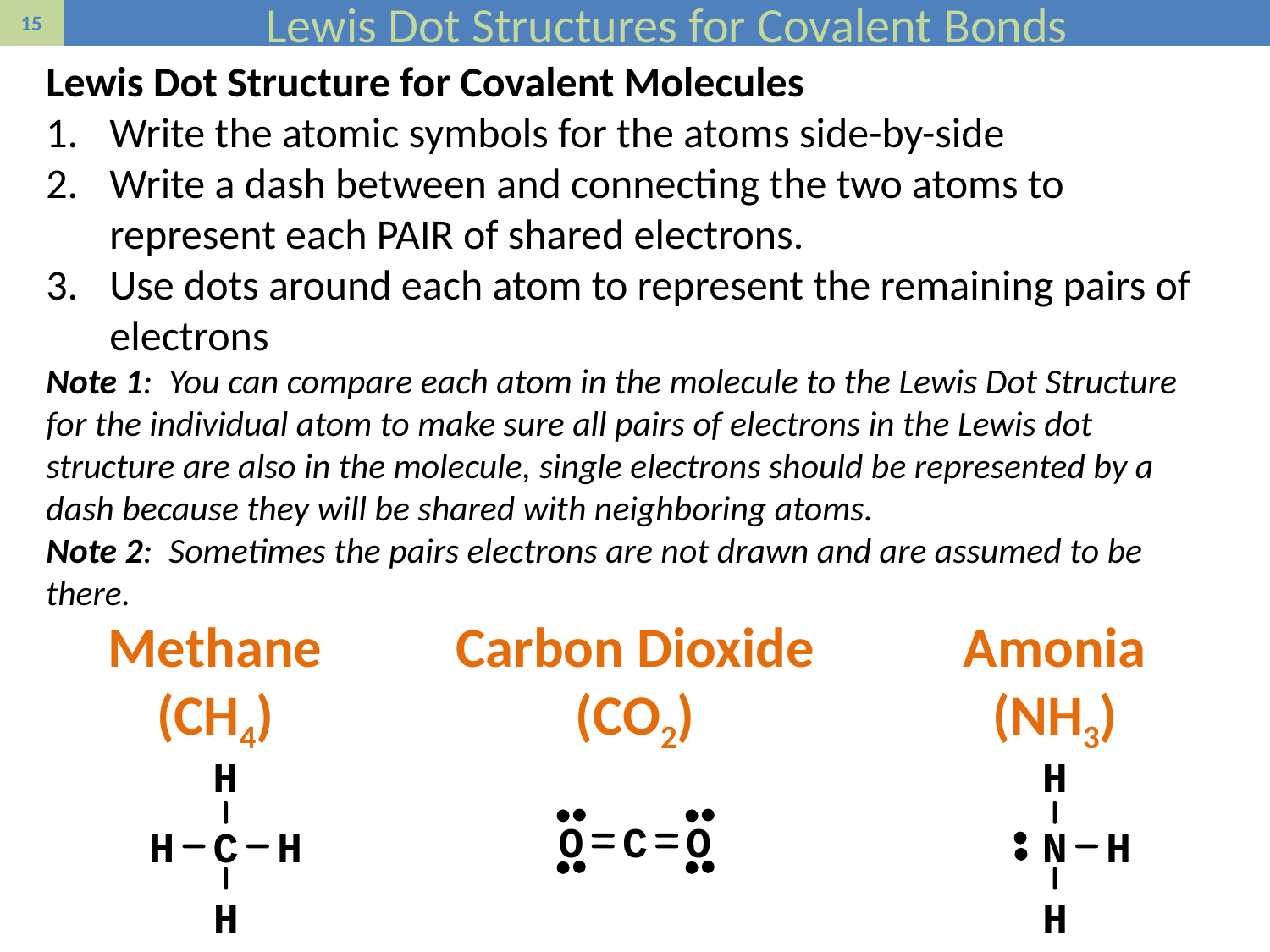

# Lewis Dot Structures for Covalent Bonds
Lewis Dot Structure for Covalent Molecules
Write the atomic symbols for the atoms side-by-side
Write a dash between and connecting the two atoms to represent each PAIR of shared electrons.
Use dots around each atom to represent the remaining pairs of  electrons
Note 1:  You can compare each atom in the molecule to the Lewis Dot Structure for the individual atom to make sure all pairs of electrons in the Lewis dot structure are also in the molecule, single electrons should be represented by a dash because they will be shared with neighboring atoms.
Note 2:  Sometimes the pairs electrons are not drawn and are assumed to be there.
Methane
(CH4)
Carbon Dioxide
(CO2)
Amonia
(NH3)
H
H

O
C
O

H
C
H
N
H

H
H